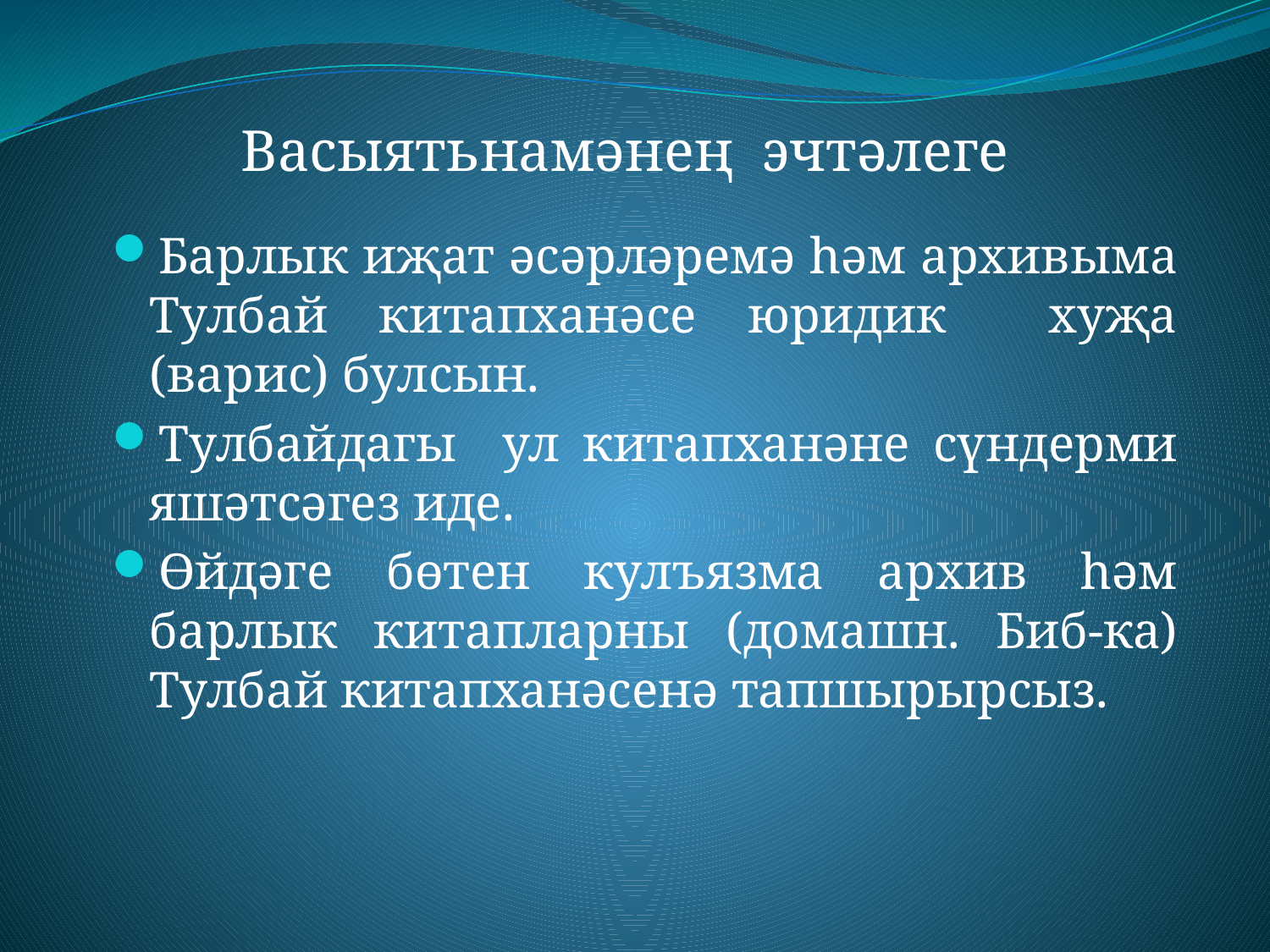

Васыятьнамәнең  эчтәлеге
Барлык иҗат әсәрләремә һәм архивыма Тулбай китапханәсе юридик  хуҗа (варис) булсын.
Тулбайдагы  ул китапханәне сүндерми яшәтсәгез иде.
Өйдәге бөтен кулъязма архив һәм барлык китапларны (домашн. Биб-ка) Тулбай китапханәсенә тапшырырсыз.